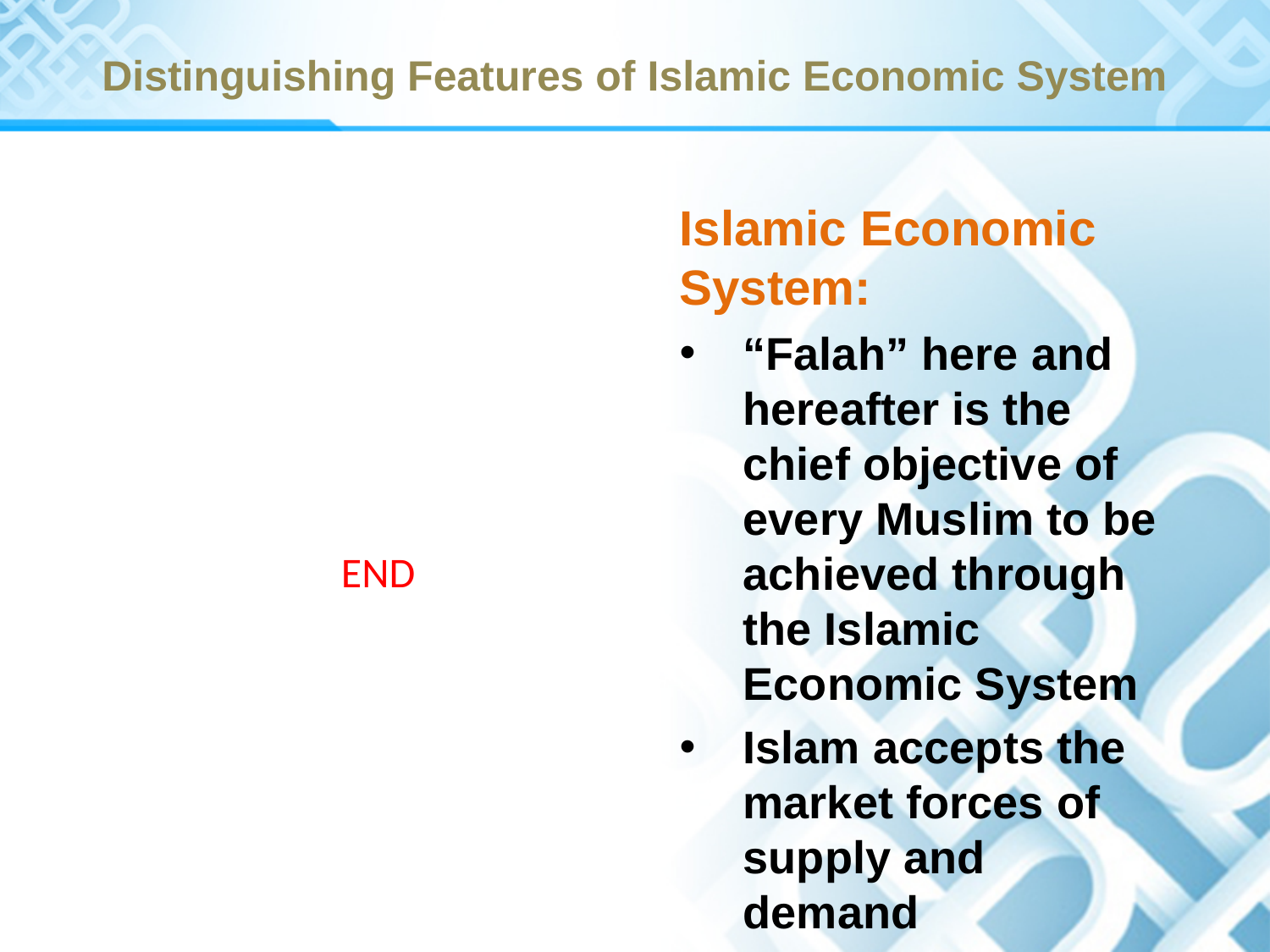

Distinguishing Features of Islamic Economic System
Islamic Economic System:
“Falah” here and hereafter is the chief objective of every Muslim to be achieved through the Islamic Economic System
Islam accepts the market forces of supply and demand
END